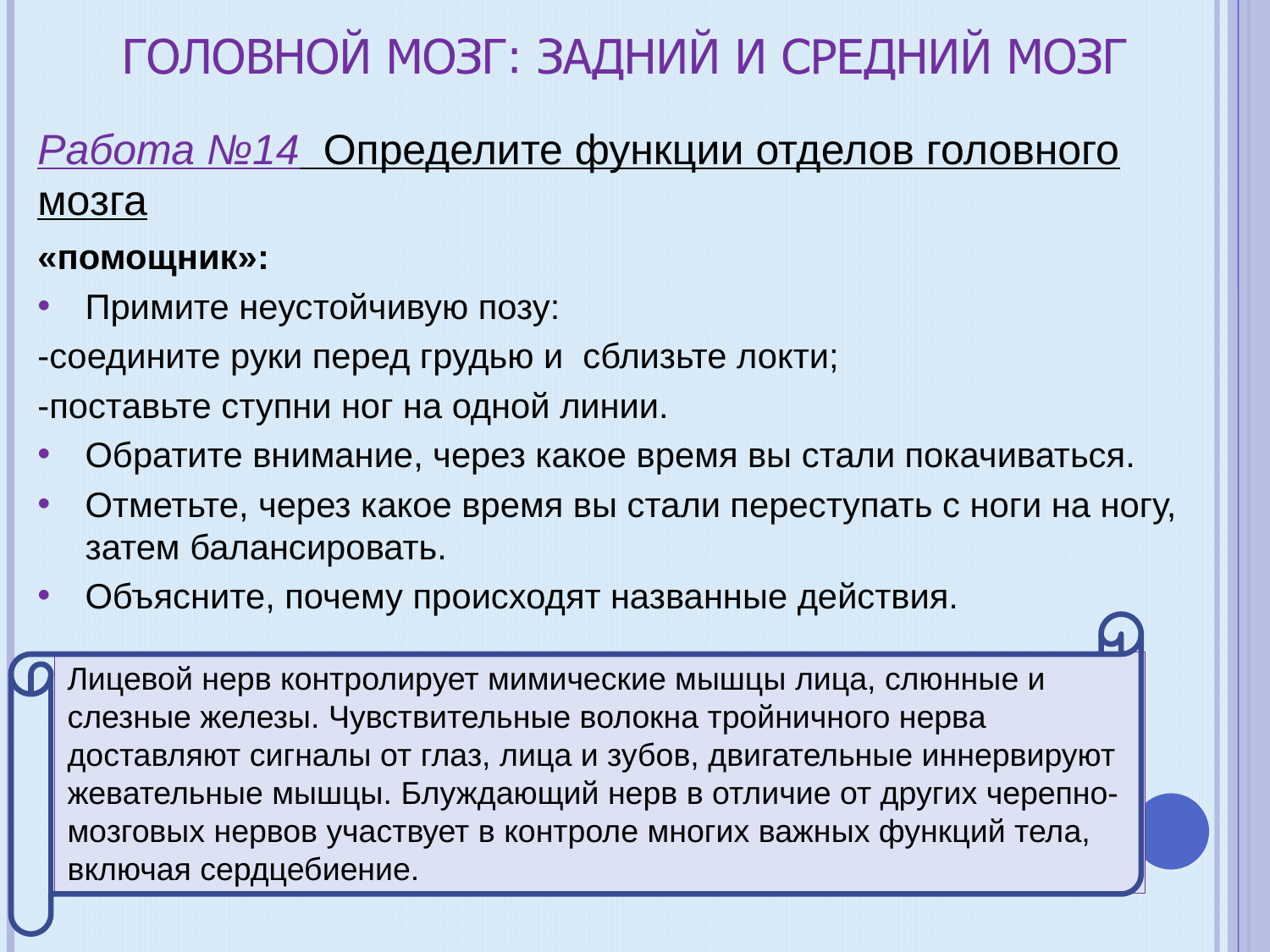

# ГОЛОВНОЙ МОЗГ: ЗАДНИЙ И СРЕДНИЙ МОЗГ
Работа №14  Определите функции отделов головного мозга
«помощник»:
Примите неустойчивую позу:
-соедините руки перед грудью и  сблизьте локти;
-поставьте ступни ног на одной линии.
Обратите внимание, через какое время вы стали покачиваться.
Отметьте, через какое время вы стали переступать с ноги на ногу, затем балансировать.
Объясните, почему происходят названные действия.

Лицевой нерв контролирует мимические мышцы лица, слюнные и слезные железы. Чувствительные волокна тройничного нерва доставляют сигналы от глаз, лица и зубов, двигательные иннервируют жевательные мышцы. Блуждающий нерв в отличие от других черепно-мозговых нервов участвует в контроле многих важных функций тела, включая сердцебиение.